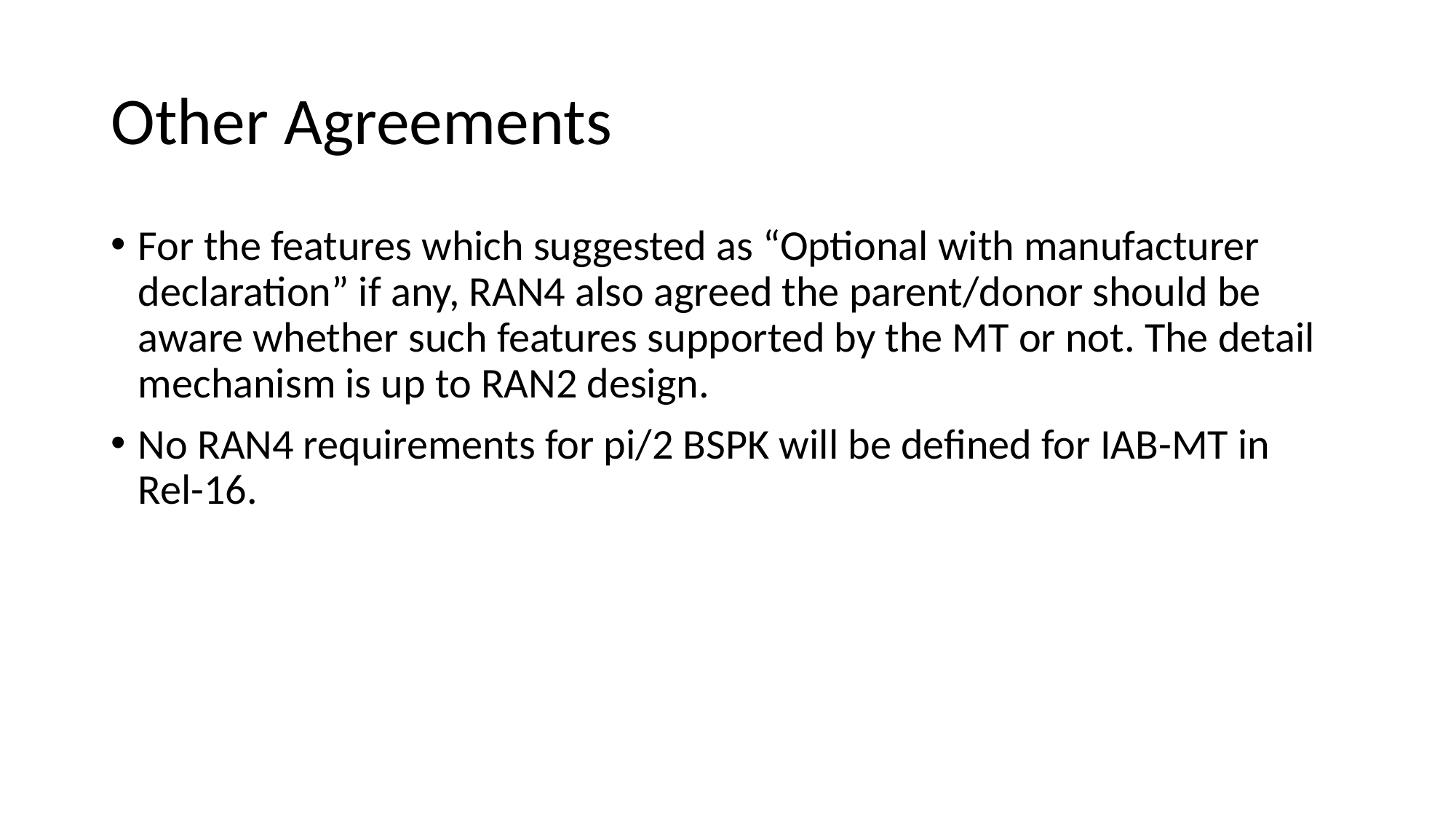

# Other Agreements
For the features which suggested as “Optional with manufacturer declaration” if any, RAN4 also agreed the parent/donor should be aware whether such features supported by the MT or not. The detail mechanism is up to RAN2 design.
No RAN4 requirements for pi/2 BSPK will be defined for IAB-MT in Rel-16.